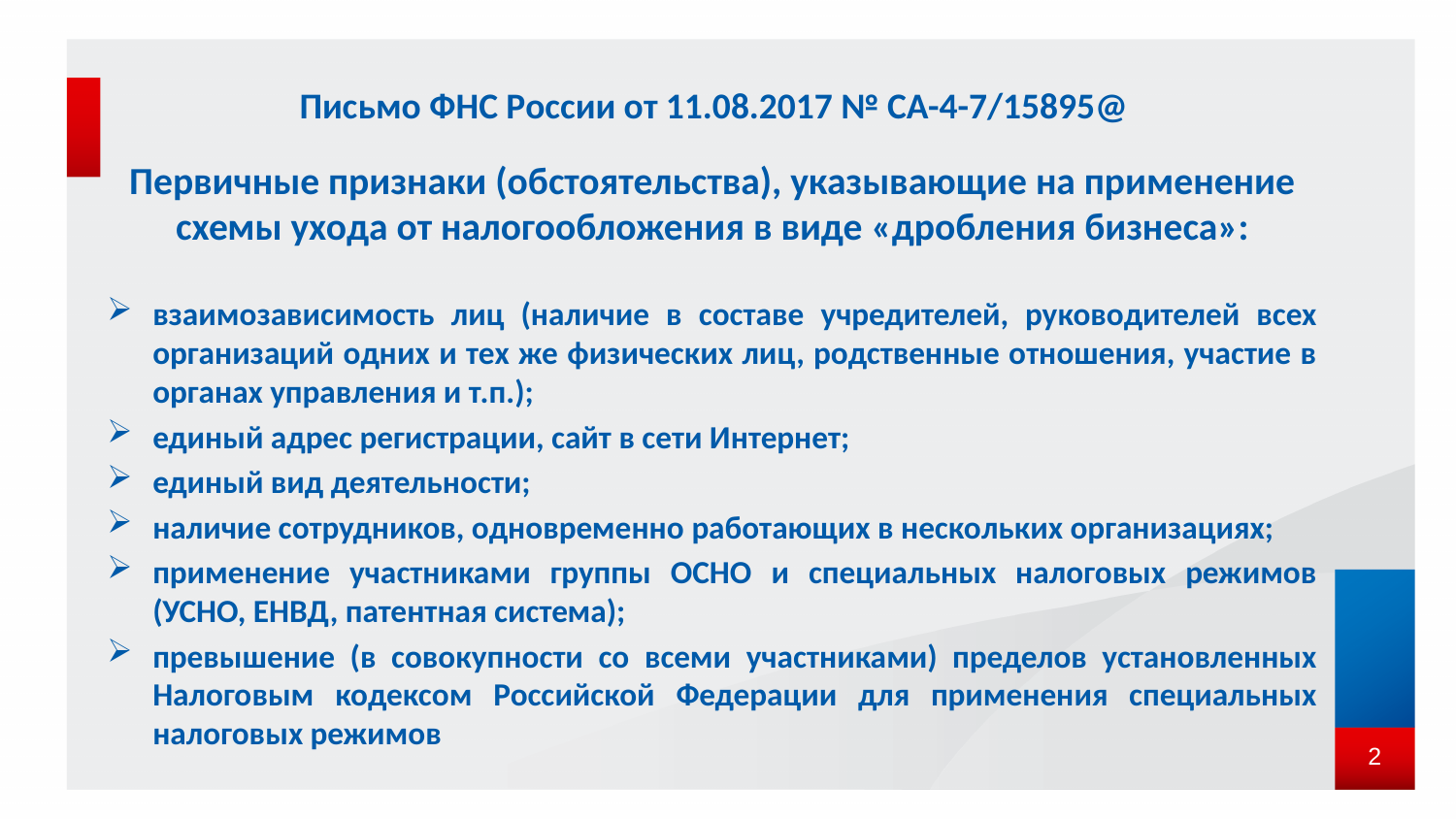

# Письмо ФНС России от 11.08.2017 № СА-4-7/15895@
Первичные признаки (обстоятельства), указывающие на применение схемы ухода от налогообложения в виде «дробления бизнеса»:

взаимозависимость лиц (наличие в составе учредителей, руководителей всех организаций одних и тех же физических лиц, родственные отношения, участие в органах управления и т.п.);
единый адрес регистрации, сайт в сети Интернет;
единый вид деятельности;
наличие сотрудников, одновременно работающих в нескольких организациях;
применение участниками группы ОСНО и специальных налоговых режимов (УСНО, ЕНВД, патентная система);
превышение (в совокупности со всеми участниками) пределов установленных Налоговым кодексом Российской Федерации для применения специальных налоговых режимов
2